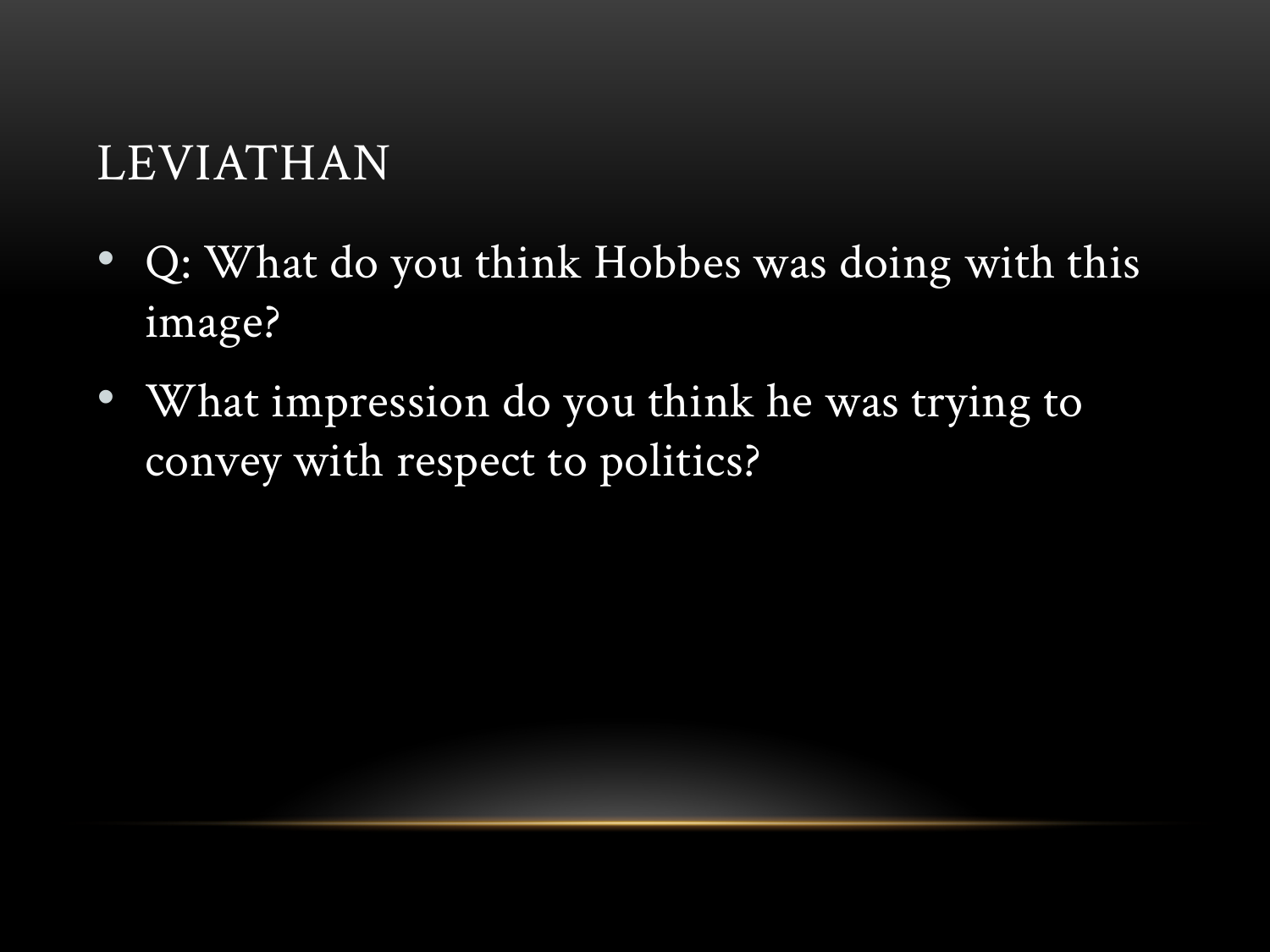

# Leviathan
Q: What do you think Hobbes was doing with this image?
What impression do you think he was trying to convey with respect to politics?